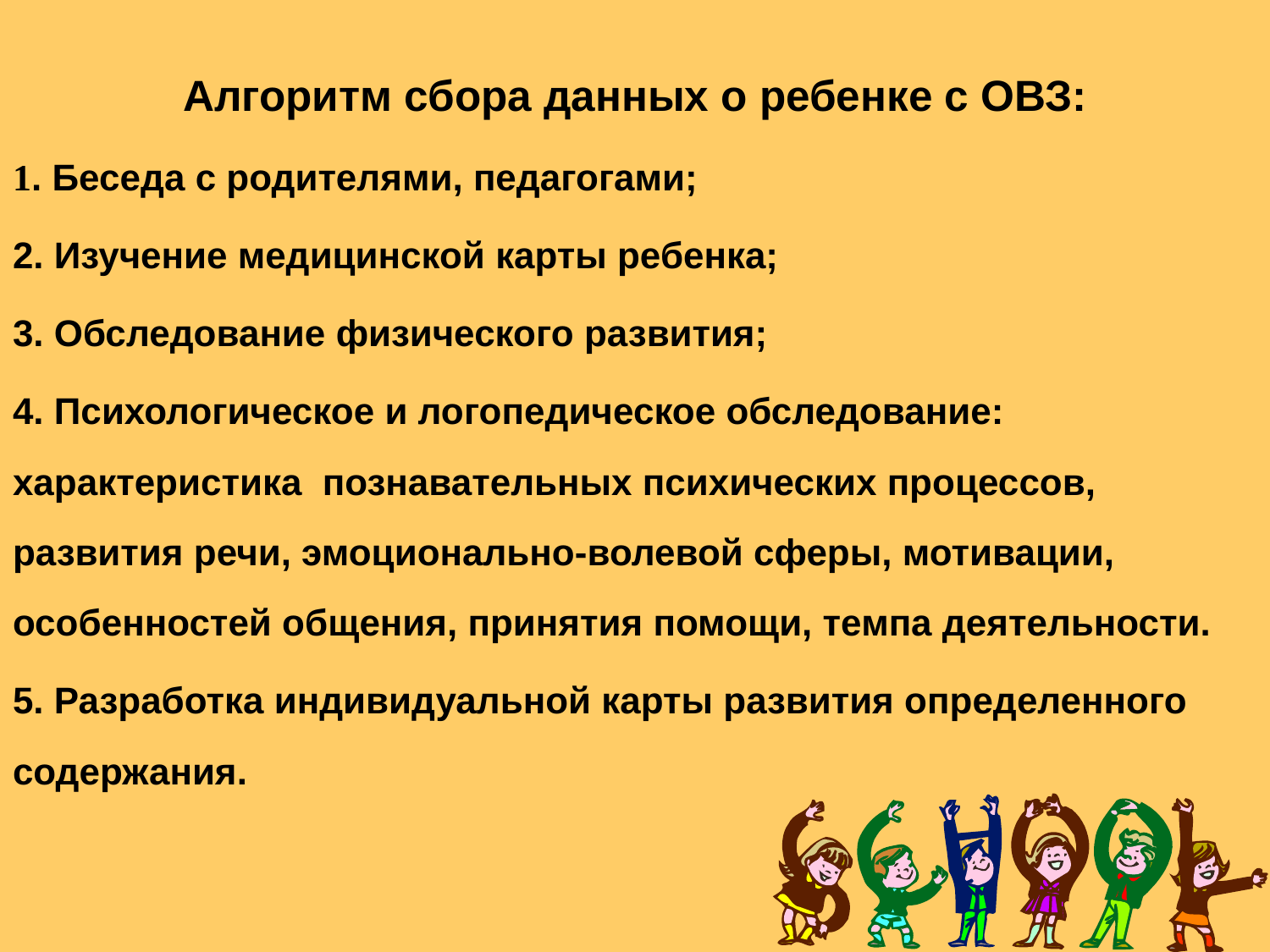

Алгоритм сбора данных о ребенке с ОВЗ:
1. Беседа с родителями, педагогами;
2. Изучение медицинской карты ребенка;
3. Обследование физического развития;
4. Психологическое и логопедическое обследование: характеристика  познавательных психических процессов, развития речи, эмоционально-волевой сферы, мотивации, особенностей общения, принятия помощи, темпа деятельности.
5. Разработка индивидуальной карты развития определенного содержания.